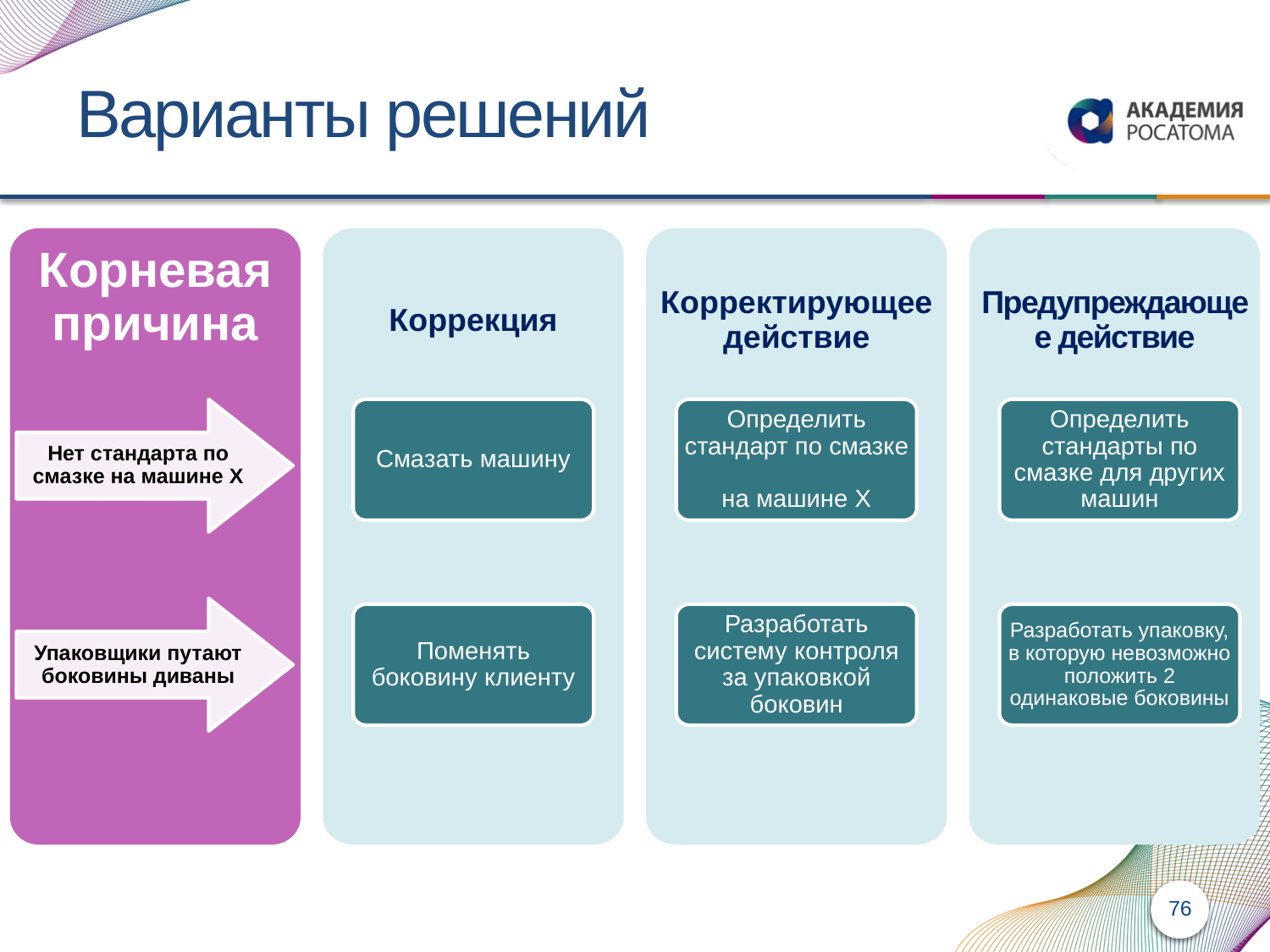

# Варианты решений
Корневая причина

Коррекция
Корректирующее действие
Предупреждающее действие
Смазать машину
Определить стандарт по смазке
на машине Х
Определить стандарты по смазке для других машин
Нет стандарта по смазке на машине Х
Упаковщики путают боковины диваны
Поменять боковину клиенту
Разработать систему контроля за упаковкой боковин
Разработать упаковку, в которую невозможно положить 2 одинаковые боковины
76